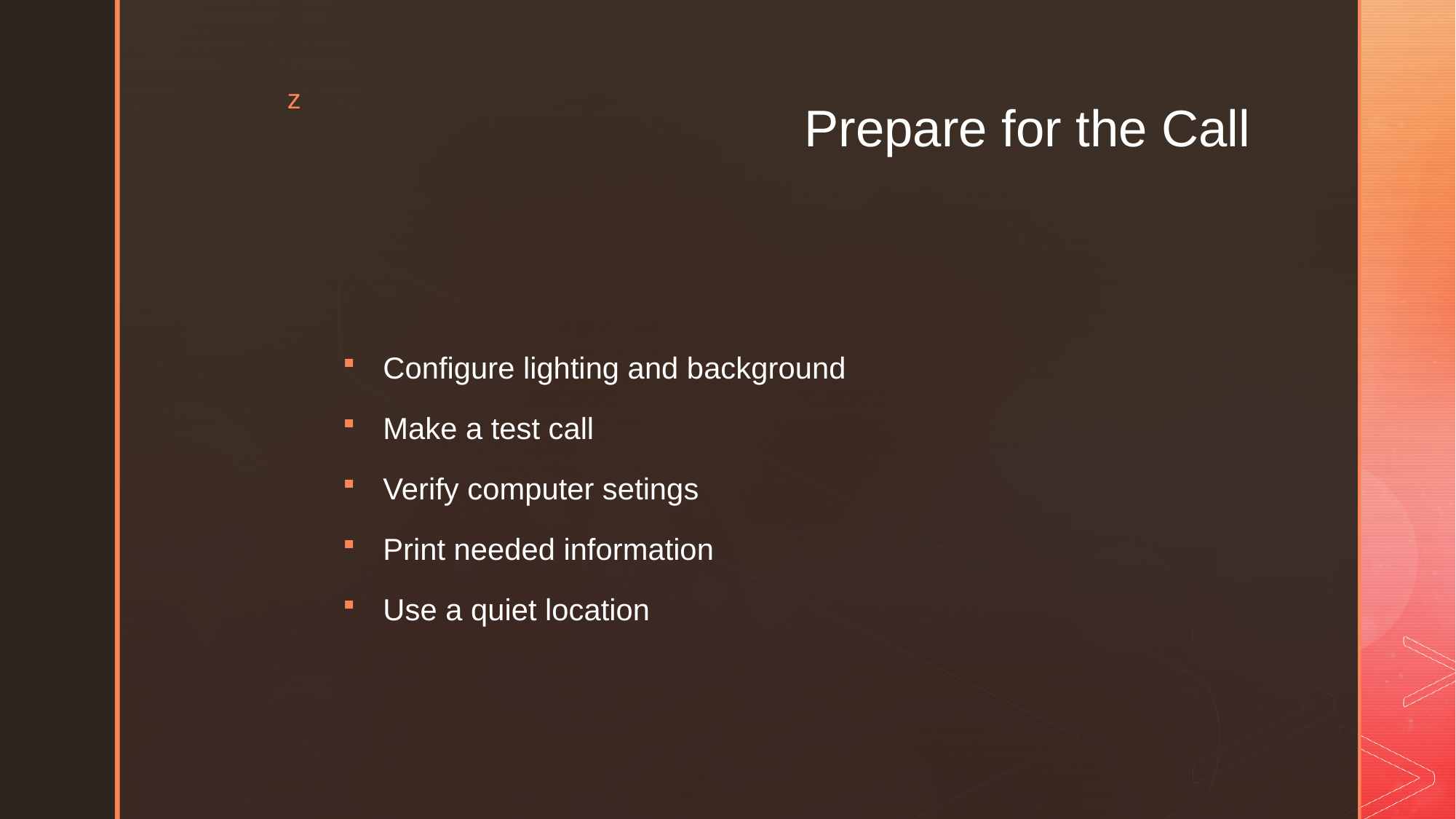

# Prepare for the Call
Configure lighting and background
Make a test call
Verify computer setings
Print needed information
Use a quiet location